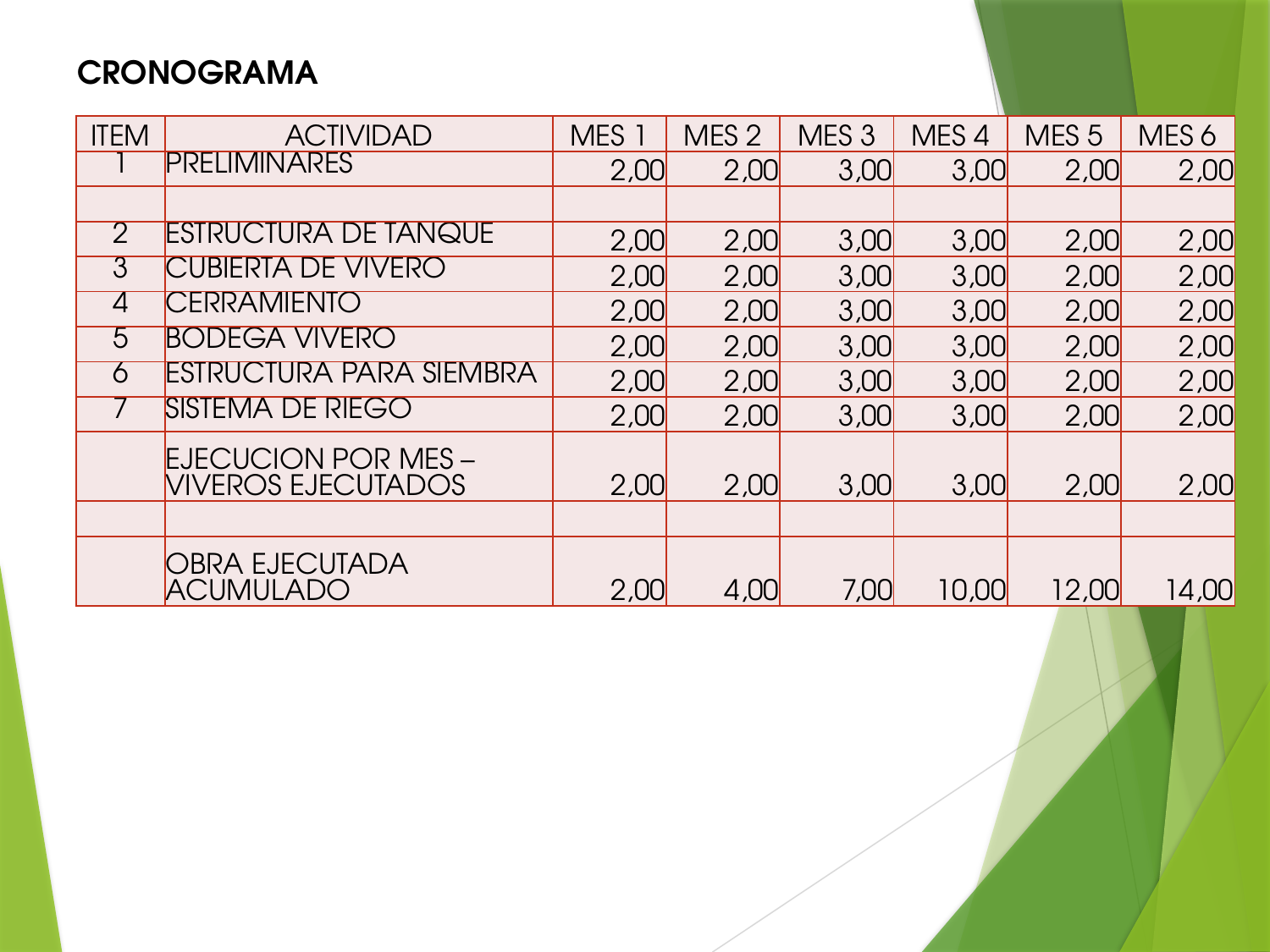

# CRONOGRAMA
| ITEM | ACTIVIDAD | MES 1 | MES 2 | MES 3 | MES 4 | MES 5 | MES 6 |
| --- | --- | --- | --- | --- | --- | --- | --- |
| 1 | PRELIMINARES | 2,00 | 2,00 | 3,00 | 3,00 | 2,00 | 2,00 |
|  |  |  |  |  |  |  |  |
| 2 | ESTRUCTURA DE TANQUE | 2,00 | 2,00 | 3,00 | 3,00 | 2,00 | 2,00 |
| 3 | CUBIERTA DE VIVERO | 2,00 | 2,00 | 3,00 | 3,00 | 2,00 | 2,00 |
| 4 | CERRAMIENTO | 2,00 | 2,00 | 3,00 | 3,00 | 2,00 | 2,00 |
| 5 | BODEGA VIVERO | 2,00 | 2,00 | 3,00 | 3,00 | 2,00 | 2,00 |
| 6 | ESTRUCTURA PARA SIEMBRA | 2,00 | 2,00 | 3,00 | 3,00 | 2,00 | 2,00 |
| 7 | SISTEMA DE RIEGO | 2,00 | 2,00 | 3,00 | 3,00 | 2,00 | 2,00 |
|  | EJECUCION POR MES – VIVEROS EJECUTADOS | 2,00 | 2,00 | 3,00 | 3,00 | 2,00 | 2,00 |
|  |  |  |  |  |  |  |  |
|  | OBRA EJECUTADA ACUMULADO | 2,00 | 4,00 | 7,00 | 10,00 | 12,00 | 14,00 |